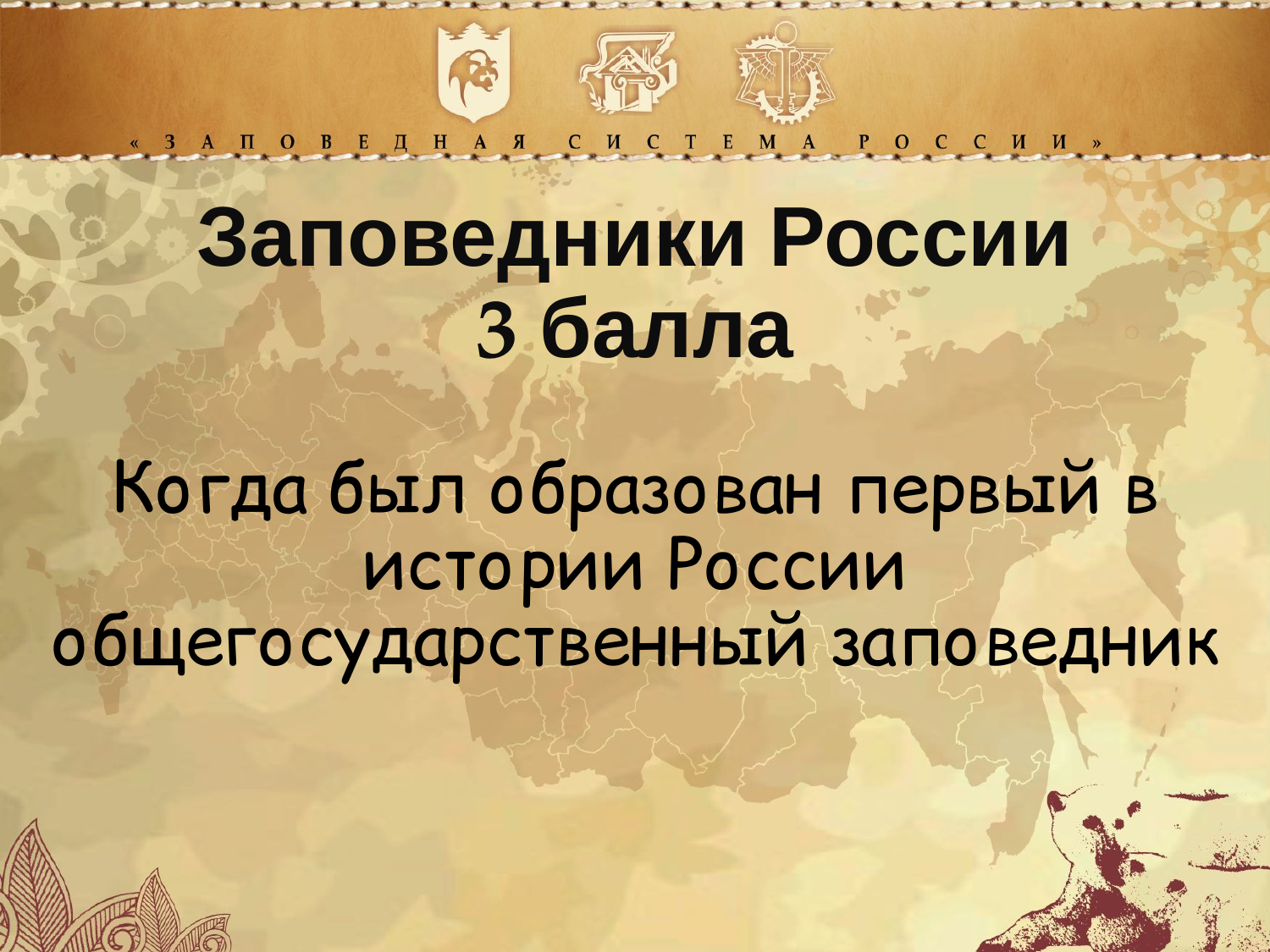

Заповедники России
3 балла
Когда был образован первый в истории России общегосударственный заповедник